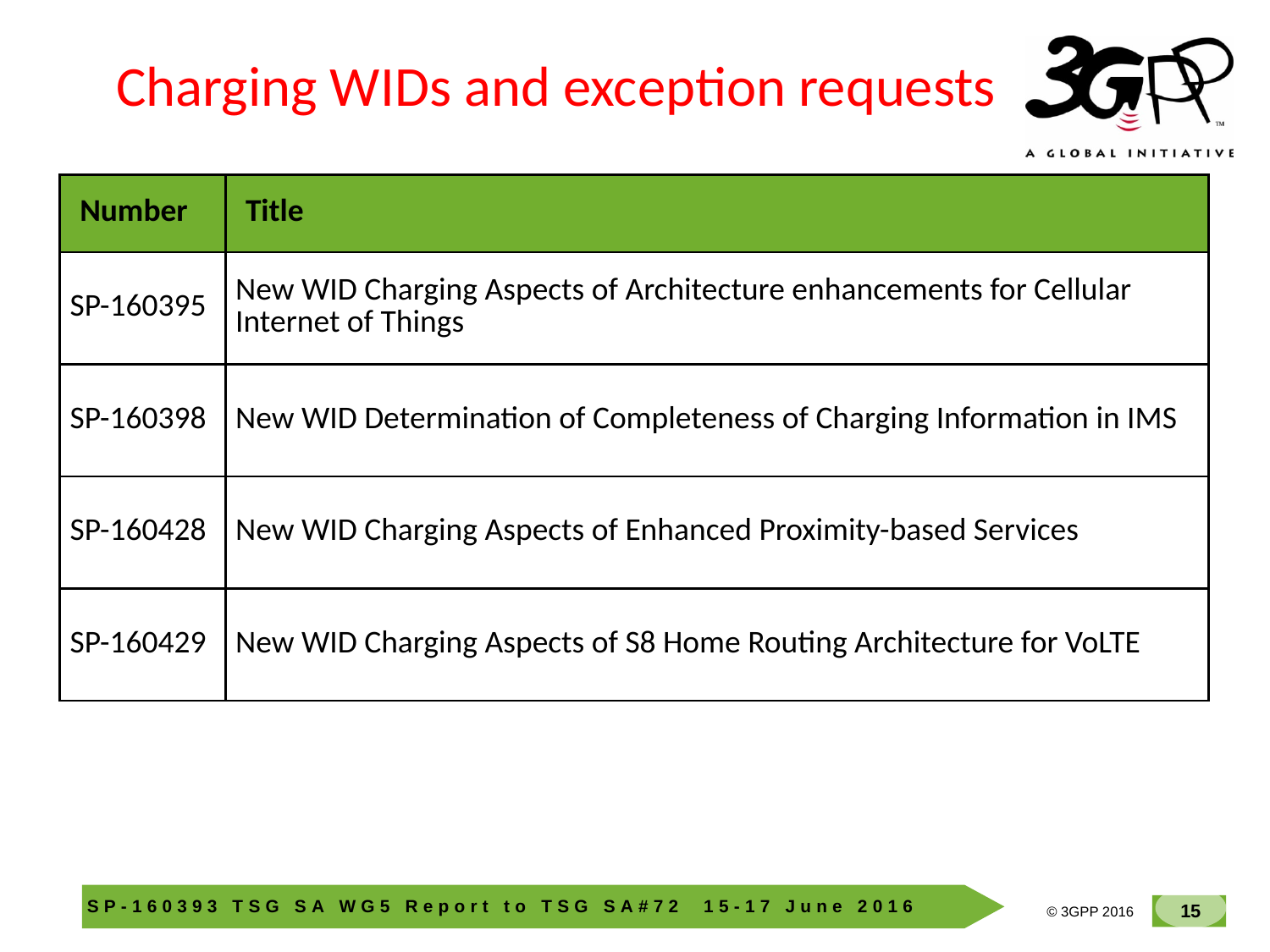

Charging WIDs and exception requests
| Number | Title |
| --- | --- |
| SP-160395 | New WID Charging Aspects of Architecture enhancements for Cellular Internet of Things |
| SP-160398 | New WID Determination of Completeness of Charging Information in IMS |
| SP-160428 | New WID Charging Aspects of Enhanced Proximity-based Services |
| SP-160429 | New WID Charging Aspects of S8 Home Routing Architecture for VoLTE |